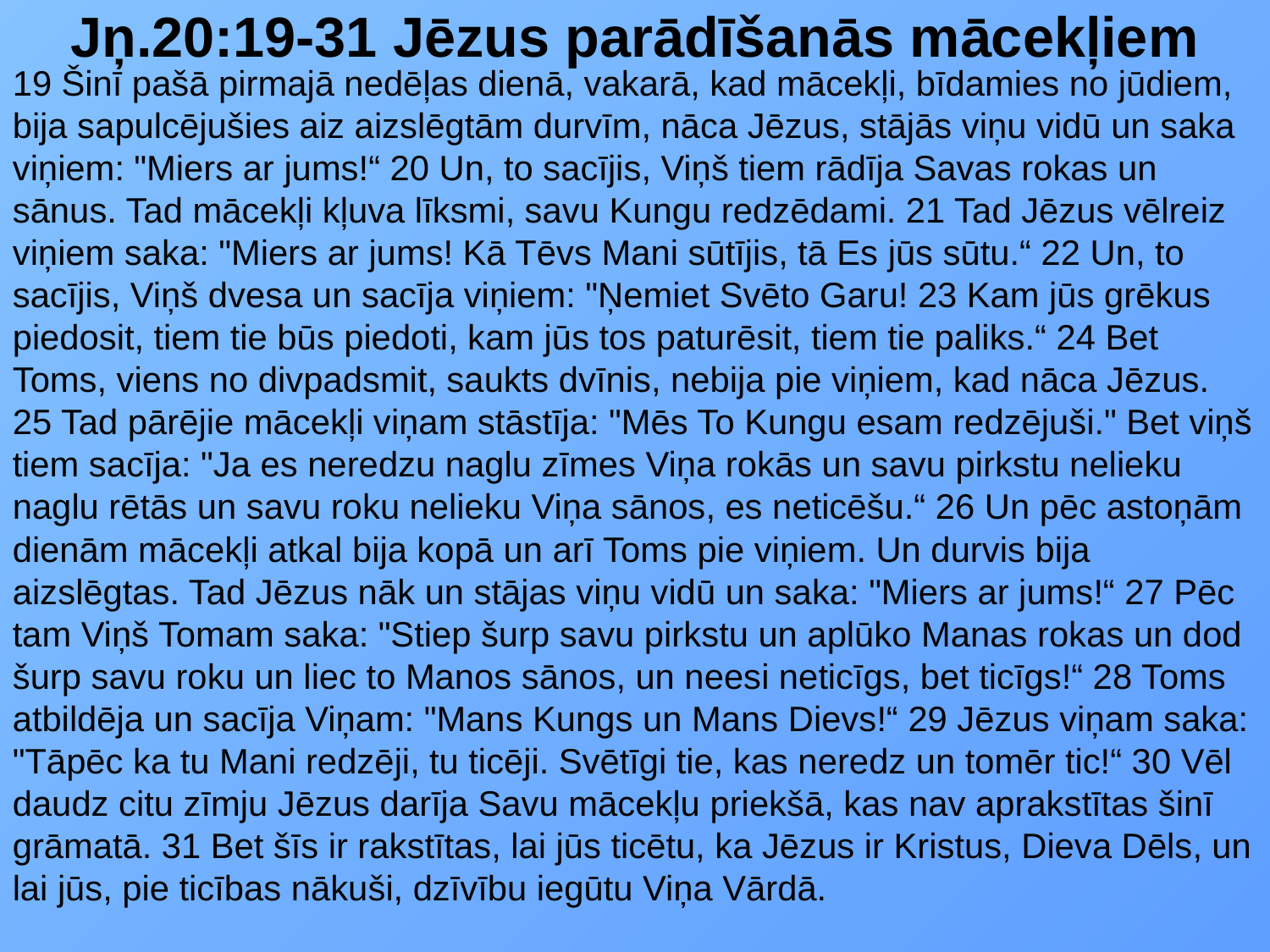

# Jņ.20:19-31 Jēzus parādīšanās mācekļiem
19 Šinī pašā pirmajā nedēļas dienā, vakarā, kad mācekļi, bīdamies no jūdiem, bija sapulcējušies aiz aizslēgtām durvīm, nāca Jēzus, stājās viņu vidū un saka viņiem: "Miers ar jums!“ 20 Un, to sacījis, Viņš tiem rādīja Savas rokas un sānus. Tad mācekļi kļuva līksmi, savu Kungu redzēdami. 21 Tad Jēzus vēlreiz viņiem saka: "Miers ar jums! Kā Tēvs Mani sūtījis, tā Es jūs sūtu.“ 22 Un, to sacījis, Viņš dvesa un sacīja viņiem: "Ņemiet Svēto Garu! 23 Kam jūs grēkus piedosit, tiem tie būs piedoti, kam jūs tos paturēsit, tiem tie paliks.“ 24 Bet Toms, viens no divpadsmit, saukts dvīnis, nebija pie viņiem, kad nāca Jēzus. 25 Tad pārējie mācekļi viņam stāstīja: "Mēs To Kungu esam redzējuši." Bet viņš tiem sacīja: "Ja es neredzu naglu zīmes Viņa rokās un savu pirkstu nelieku naglu rētās un savu roku nelieku Viņa sānos, es neticēšu.“ 26 Un pēc astoņām dienām mācekļi atkal bija kopā un arī Toms pie viņiem. Un durvis bija aizslēgtas. Tad Jēzus nāk un stājas viņu vidū un saka: "Miers ar jums!“ 27 Pēc tam Viņš Tomam saka: "Stiep šurp savu pirkstu un aplūko Manas rokas un dod šurp savu roku un liec to Manos sānos, un neesi neticīgs, bet ticīgs!“ 28 Toms atbildēja un sacīja Viņam: "Mans Kungs un Mans Dievs!“ 29 Jēzus viņam saka: "Tāpēc ka tu Mani redzēji, tu ticēji. Svētīgi tie, kas neredz un tomēr tic!“ 30 Vēl daudz citu zīmju Jēzus darīja Savu mācekļu priekšā, kas nav aprakstītas šinī grāmatā. 31 Bet šīs ir rakstītas, lai jūs ticētu, ka Jēzus ir Kristus, Dieva Dēls, un lai jūs, pie ticības nākuši, dzīvību iegūtu Viņa Vārdā.